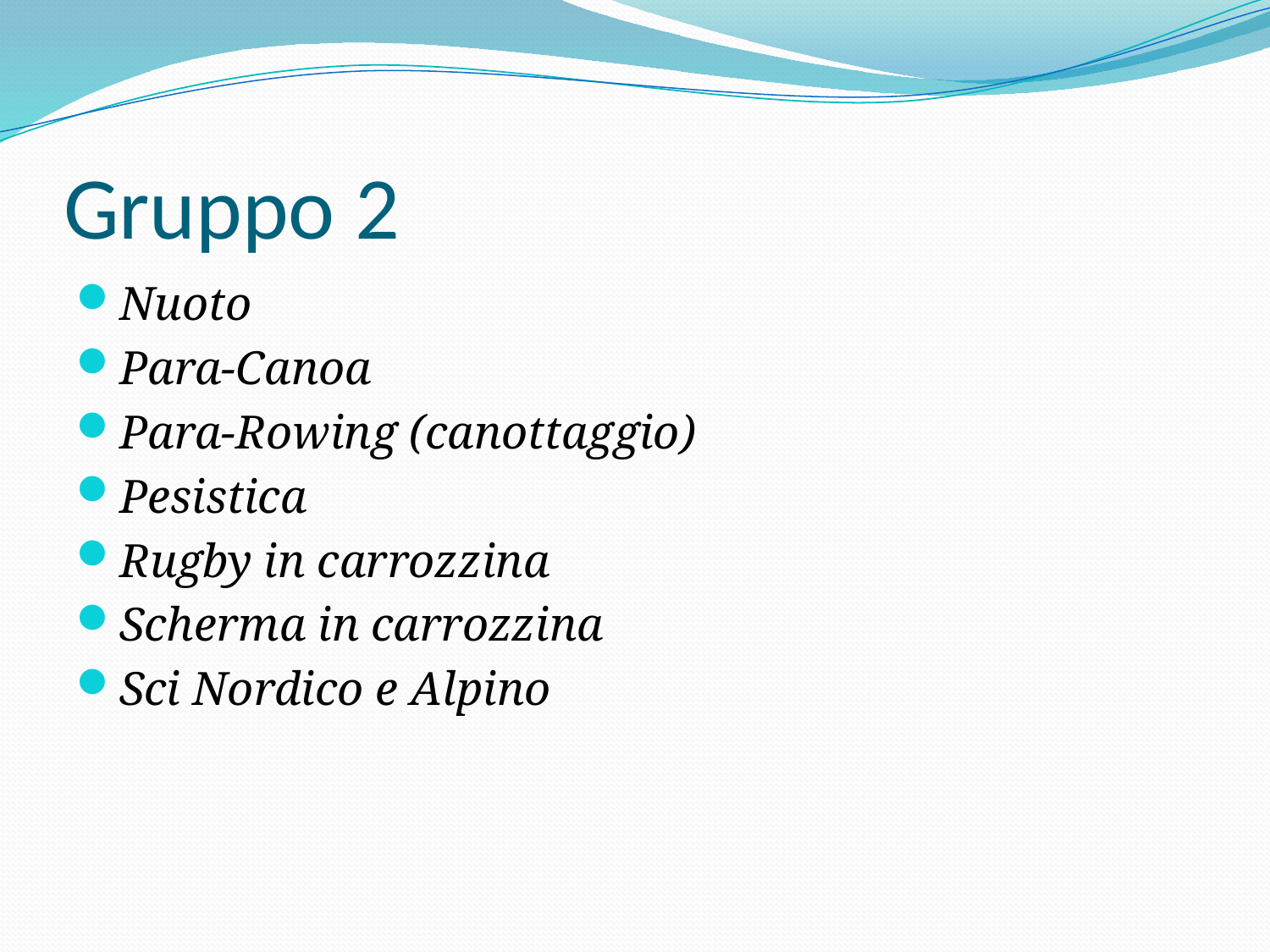

# Gruppo 2
Nuoto
Para-Canoa
Para-Rowing (canottaggio)
Pesistica
Rugby in carrozzina
Scherma in carrozzina
Sci Nordico e Alpino